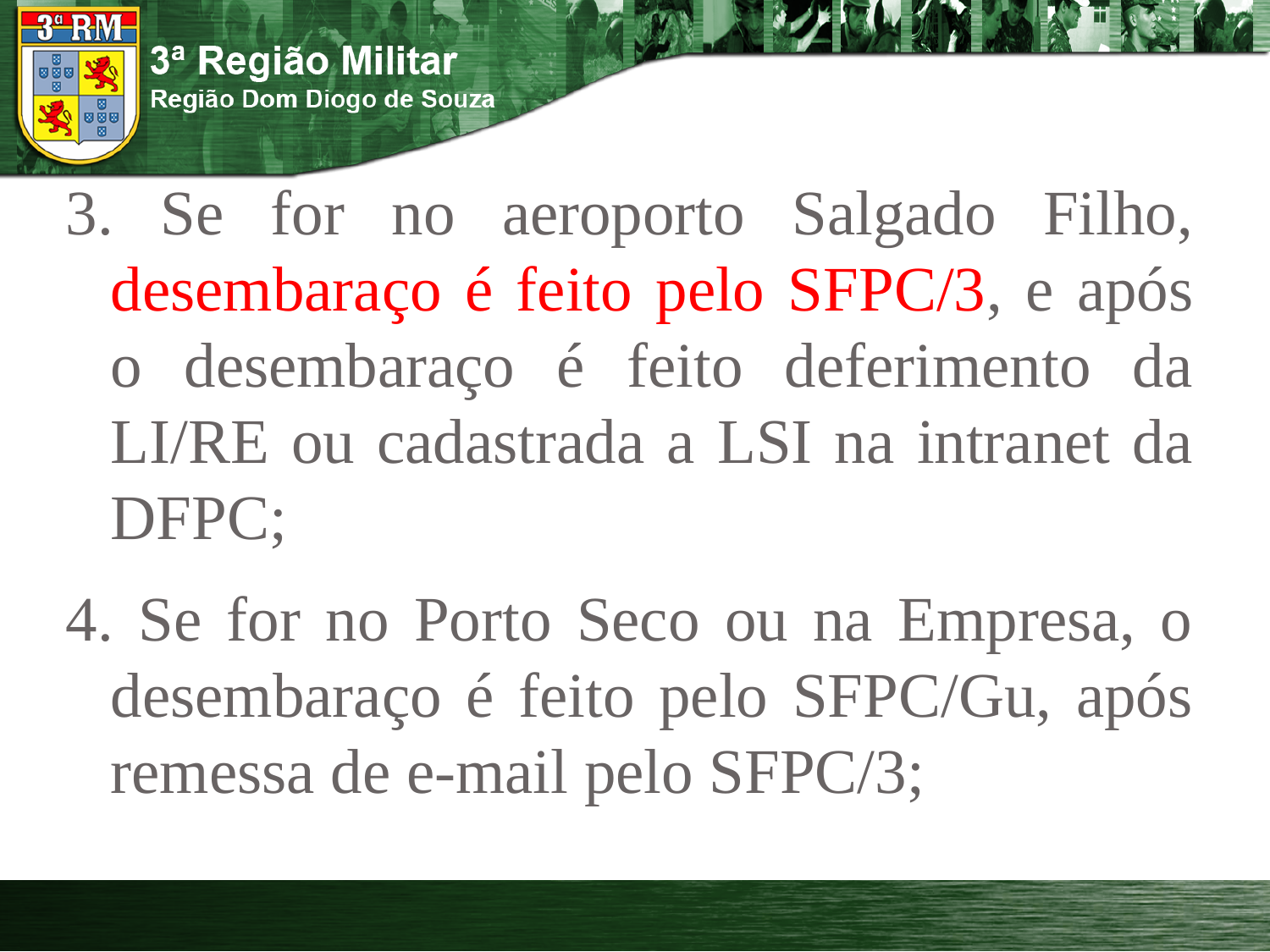

3. Se for no aeroporto Salgado Filho, desembaraço é feito pelo SFPC/3, e após o desembaraço é feito deferimento da LI/RE ou cadastrada a LSI na intranet da DFPC;
4. Se for no Porto Seco ou na Empresa, o desembaraço é feito pelo SFPC/Gu, após remessa de e-mail pelo SFPC/3;